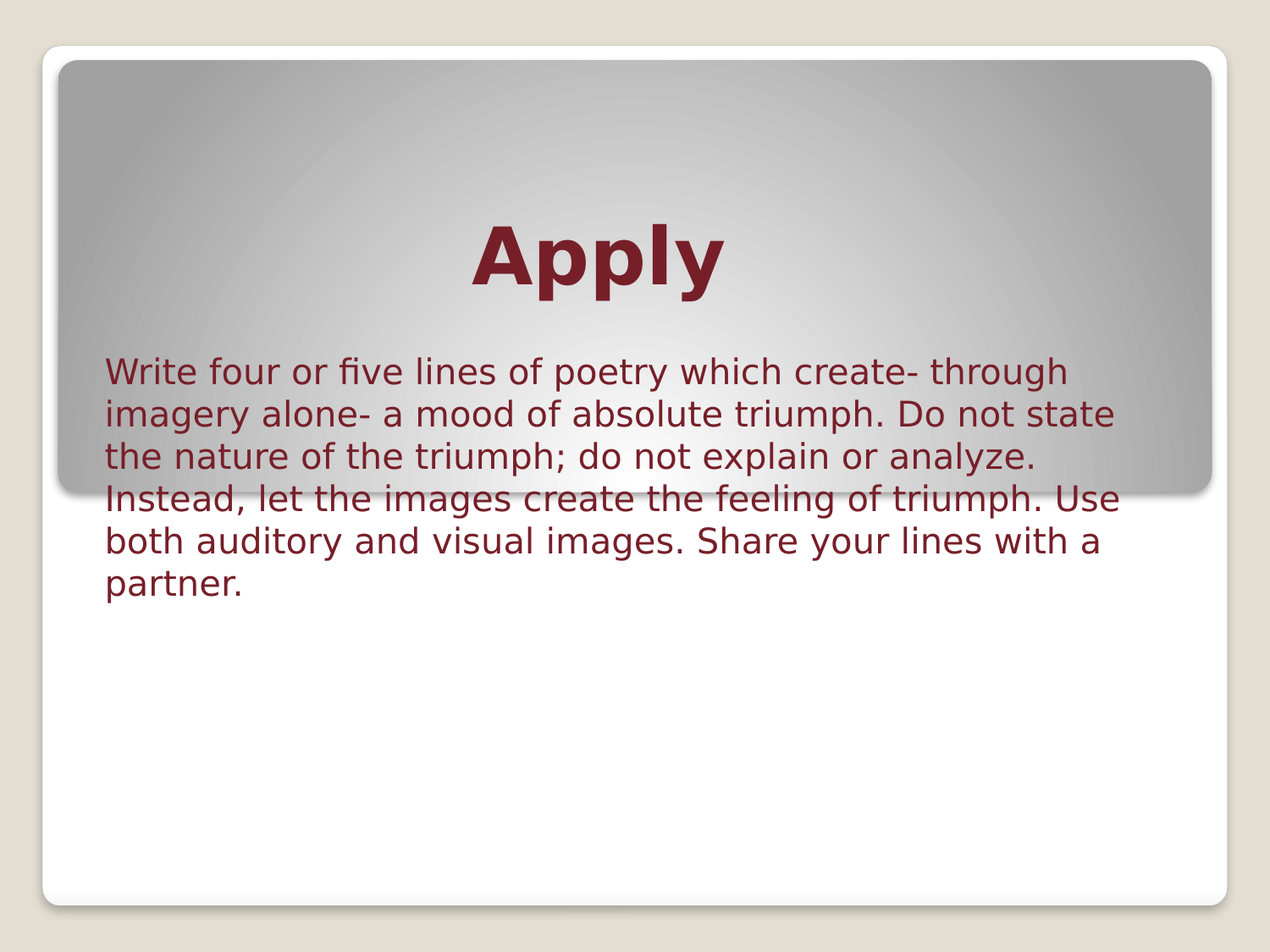

# Apply
Write four or five lines of poetry which create- through imagery alone- a mood of absolute triumph. Do not state the nature of the triumph; do not explain or analyze. Instead, let the images create the feeling of triumph. Use both auditory and visual images. Share your lines with a partner.